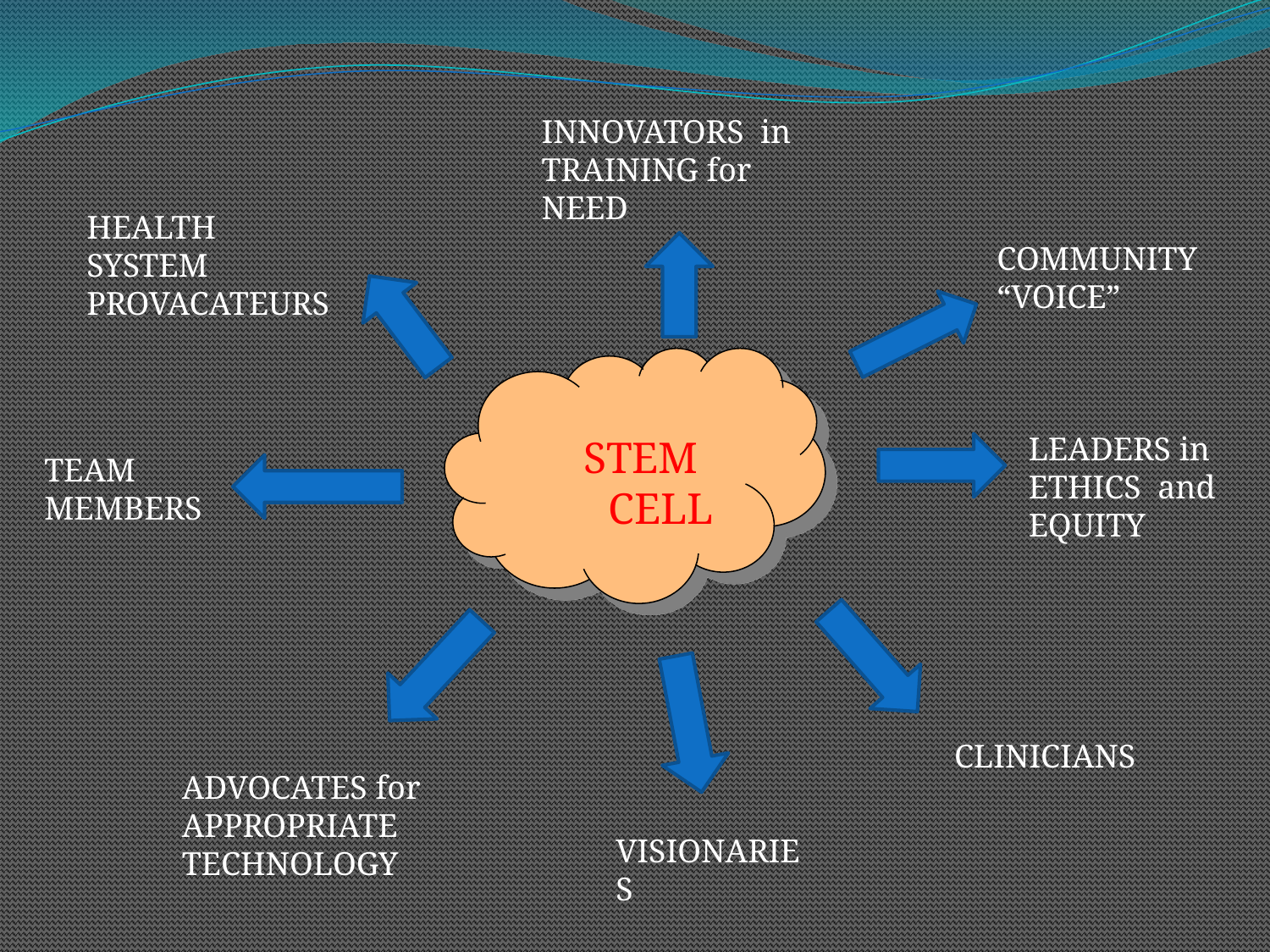

INNOVATORS  in TRAINING for NEED
HEALTH  SYSTEM PROVACATEURS

COMMUNITY
“VOICE”

         STEM
         CELL
LEADERS in ETHICS  and  EQUITY

TEAM MEMBERS

CLINICIANS
ADVOCATES for  APPROPRIATE TECHNOLOGY
VISIONARIES